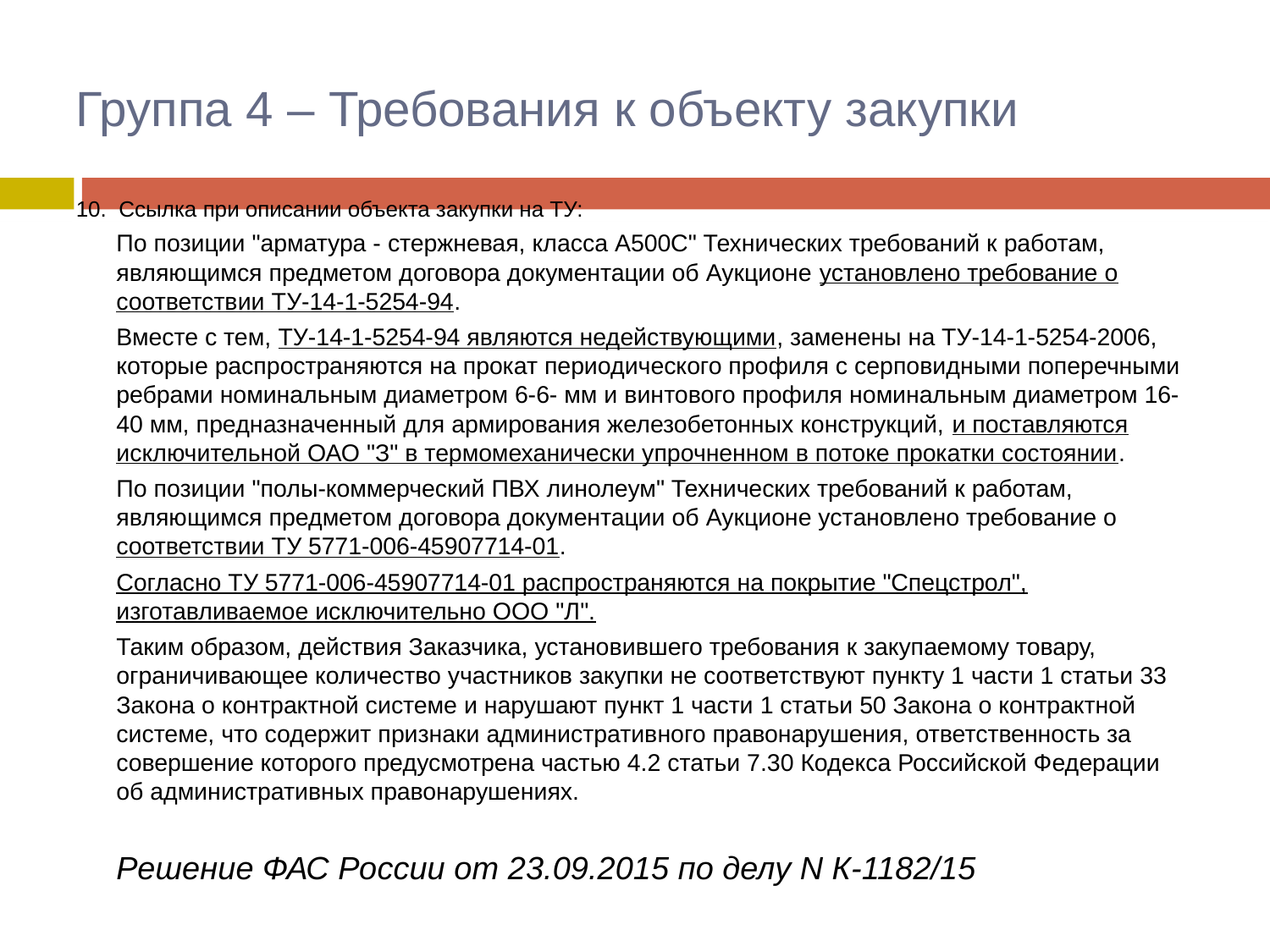

# Группа 4 – Требования к объекту закупки

10.  Ссылка при описании объекта закупки на ТУ:
	По позиции "арматура - стержневая, класса А500С" Технических требований к работам, являющимся предметом договора документации об Аукционе установлено требование о соответствии ТУ-14-1-5254-94.
	Вместе с тем, ТУ-14-1-5254-94 являются недействующими, заменены на ТУ-14-1-5254-2006, которые распространяются на прокат периодического профиля с серповидными поперечными ребрами номинальным диаметром 6-6- мм и винтового профиля номинальным диаметром 16-40 мм, предназначенный для армирования железобетонных конструкций, и поставляются исключительной ОАО "З" в термомеханически упрочненном в потоке прокатки состоянии.
	По позиции "полы-коммерческий ПВХ линолеум" Технических требований к работам, являющимся предметом договора документации об Аукционе установлено требование о соответствии ТУ 5771-006-45907714-01.
	Согласно ТУ 5771-006-45907714-01 распространяются на покрытие "Спецстрол", изготавливаемое исключительно ООО "Л".
	Таким образом, действия Заказчика, установившего требования к закупаемому товару, ограничивающее количество участников закупки не соответствуют пункту 1 части 1 статьи 33 Закона о контрактной системе и нарушают пункт 1 части 1 статьи 50 Закона о контрактной системе, что содержит признаки административного правонарушения, ответственность за совершение которого предусмотрена частью 4.2 статьи 7.30 Кодекса Российской Федерации об административных правонарушениях.

	Решение ФАС России от 23.09.2015 по делу N К-1182/15